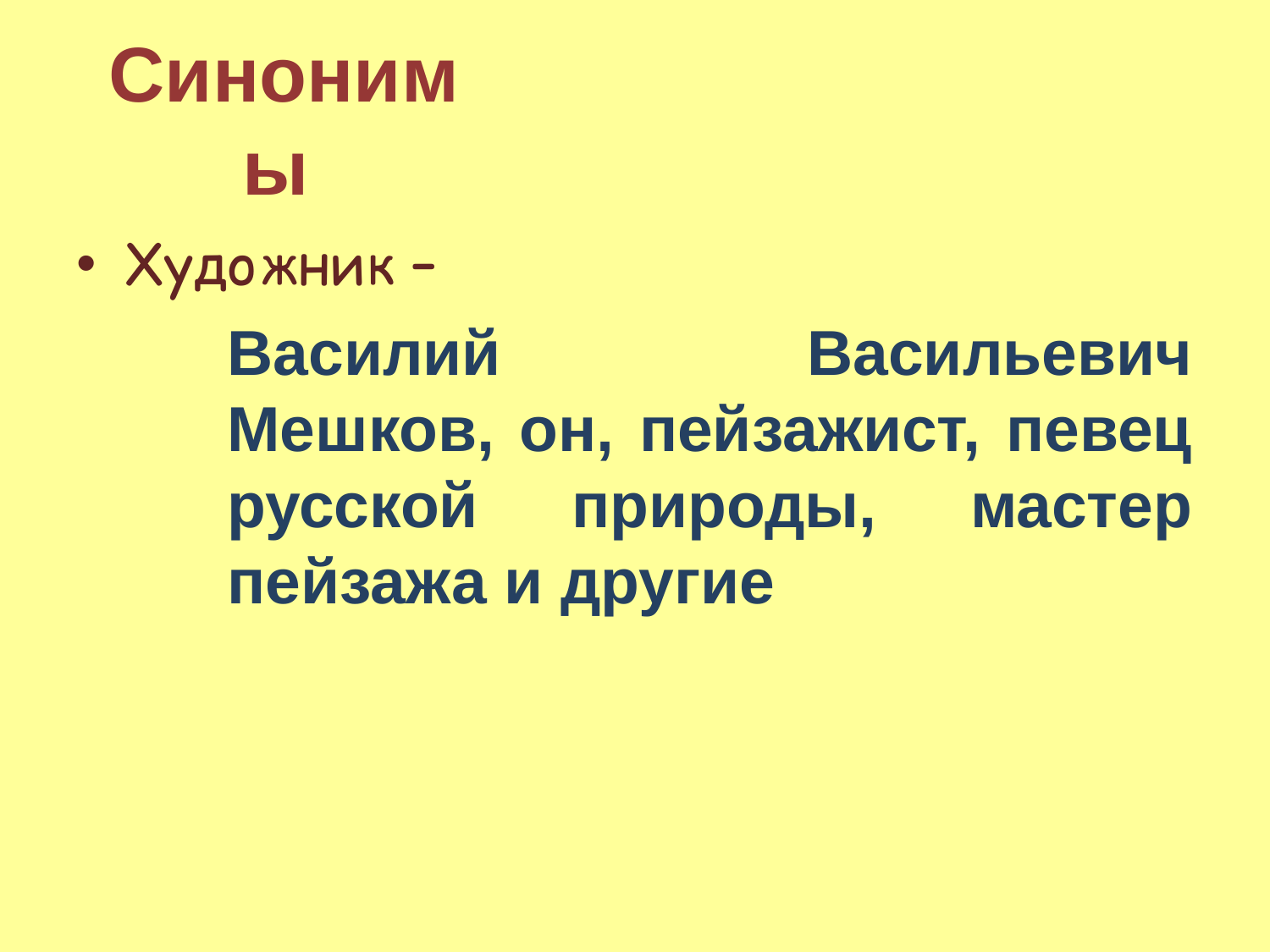

# Синонимы
Художник –
Василий   Васильевич Мешков, он, пейзажист, певец русской природы, мастер пейзажа и другие